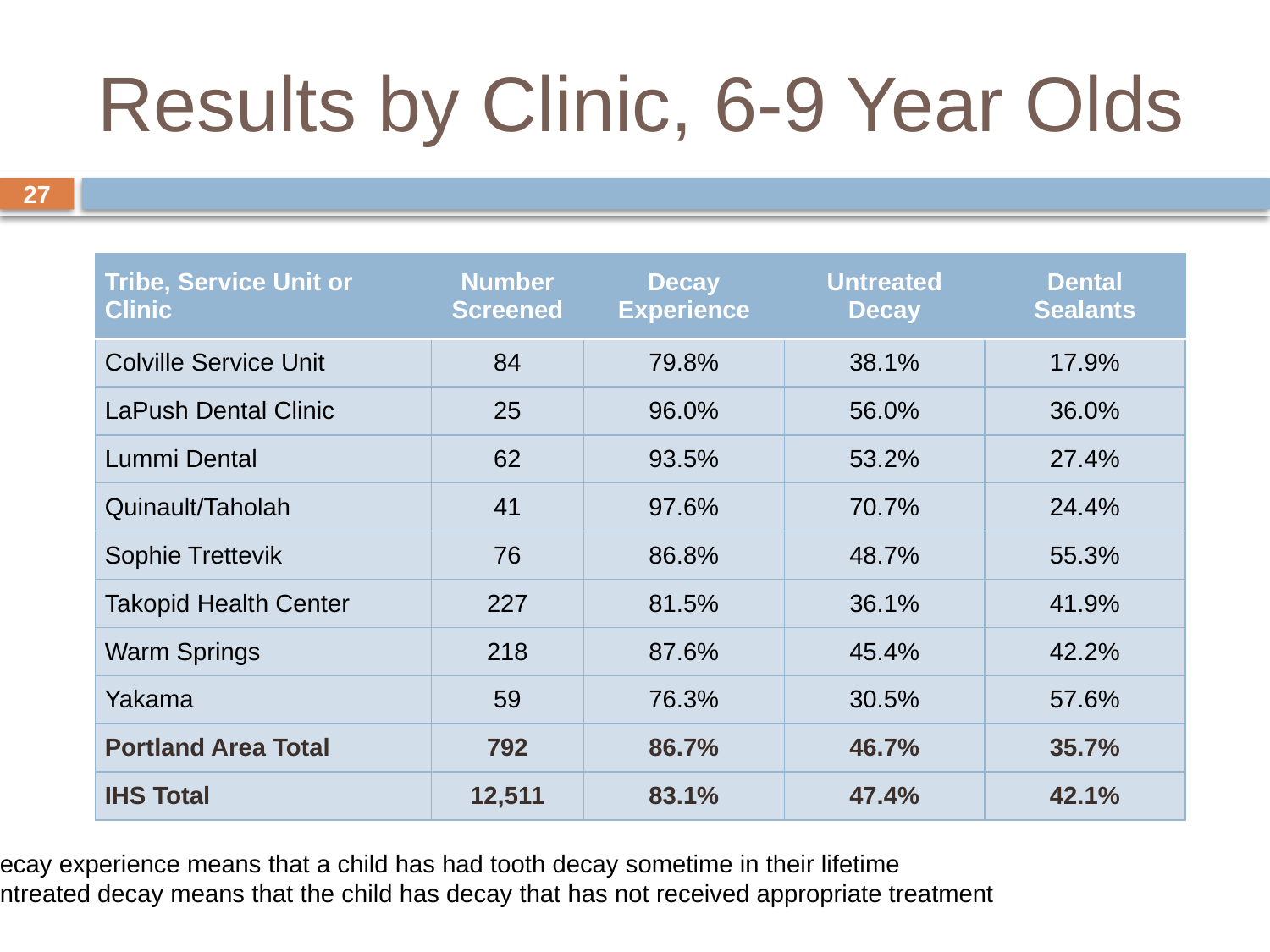

# Results by Clinic, 6-9 Year Olds
27
| Tribe, Service Unit or Clinic | Number Screened | Decay Experience | Untreated Decay | Dental Sealants |
| --- | --- | --- | --- | --- |
| Colville Service Unit | 84 | 79.8% | 38.1% | 17.9% |
| LaPush Dental Clinic | 25 | 96.0% | 56.0% | 36.0% |
| Lummi Dental | 62 | 93.5% | 53.2% | 27.4% |
| Quinault/Taholah | 41 | 97.6% | 70.7% | 24.4% |
| Sophie Trettevik | 76 | 86.8% | 48.7% | 55.3% |
| Takopid Health Center | 227 | 81.5% | 36.1% | 41.9% |
| Warm Springs | 218 | 87.6% | 45.4% | 42.2% |
| Yakama | 59 | 76.3% | 30.5% | 57.6% |
| Portland Area Total | 792 | 86.7% | 46.7% | 35.7% |
| IHS Total | 12,511 | 83.1% | 47.4% | 42.1% |
Decay experience means that a child has had tooth decay sometime in their lifetime
Untreated decay means that the child has decay that has not received appropriate treatment